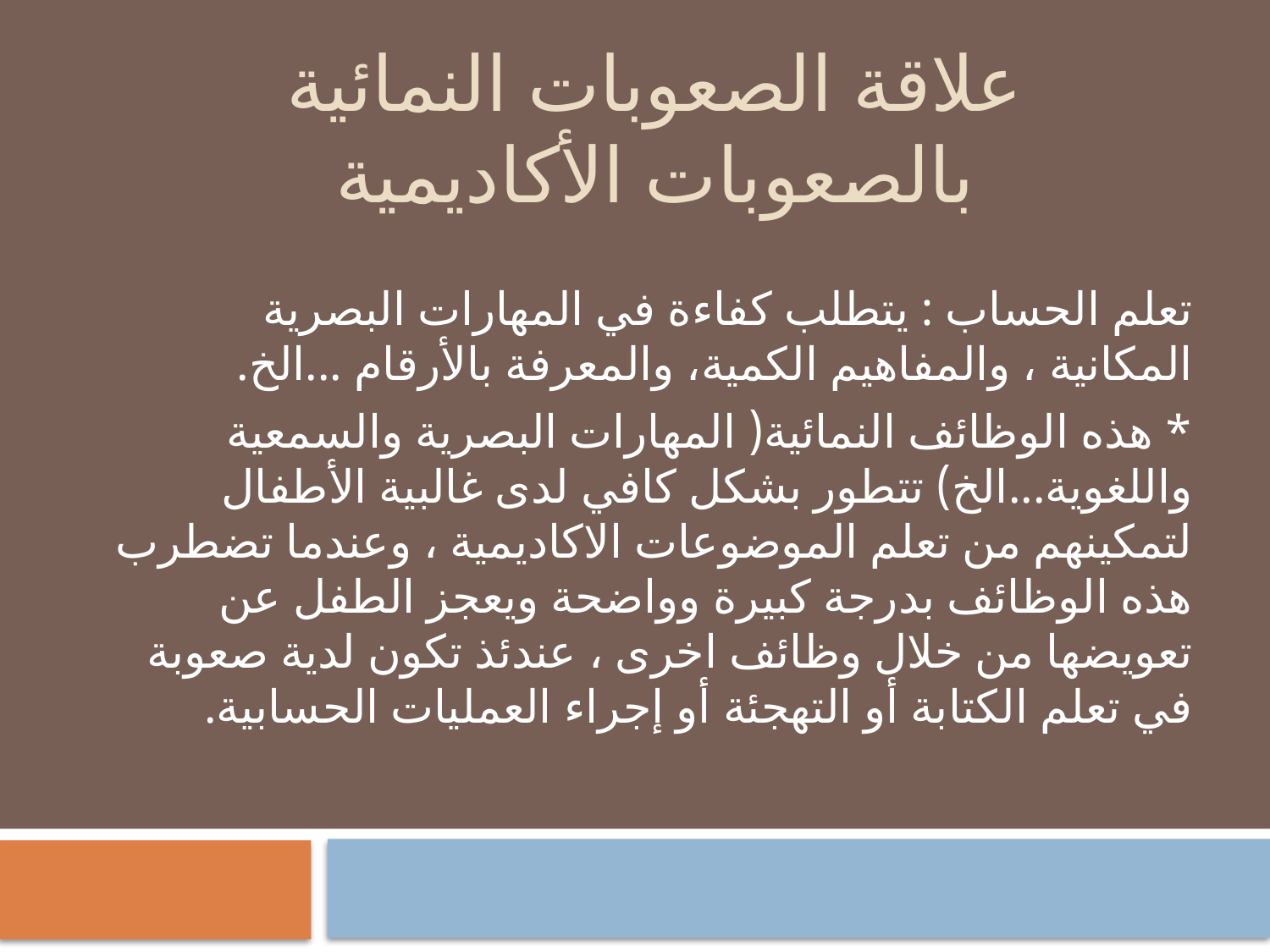

# علاقة الصعوبات النمائية بالصعوبات الأكاديمية
تعلم الحساب : يتطلب كفاءة في المهارات البصرية المكانية ، والمفاهيم الكمية، والمعرفة بالأرقام ...الخ.
* هذه الوظائف النمائية( المهارات البصرية والسمعية واللغوية...الخ) تتطور بشكل كافي لدى غالبية الأطفال لتمكينهم من تعلم الموضوعات الاكاديمية ، وعندما تضطرب هذه الوظائف بدرجة كبيرة وواضحة ويعجز الطفل عن تعويضها من خلال وظائف اخرى ، عندئذ تكون لدية صعوبة في تعلم الكتابة أو التهجئة أو إجراء العمليات الحسابية.